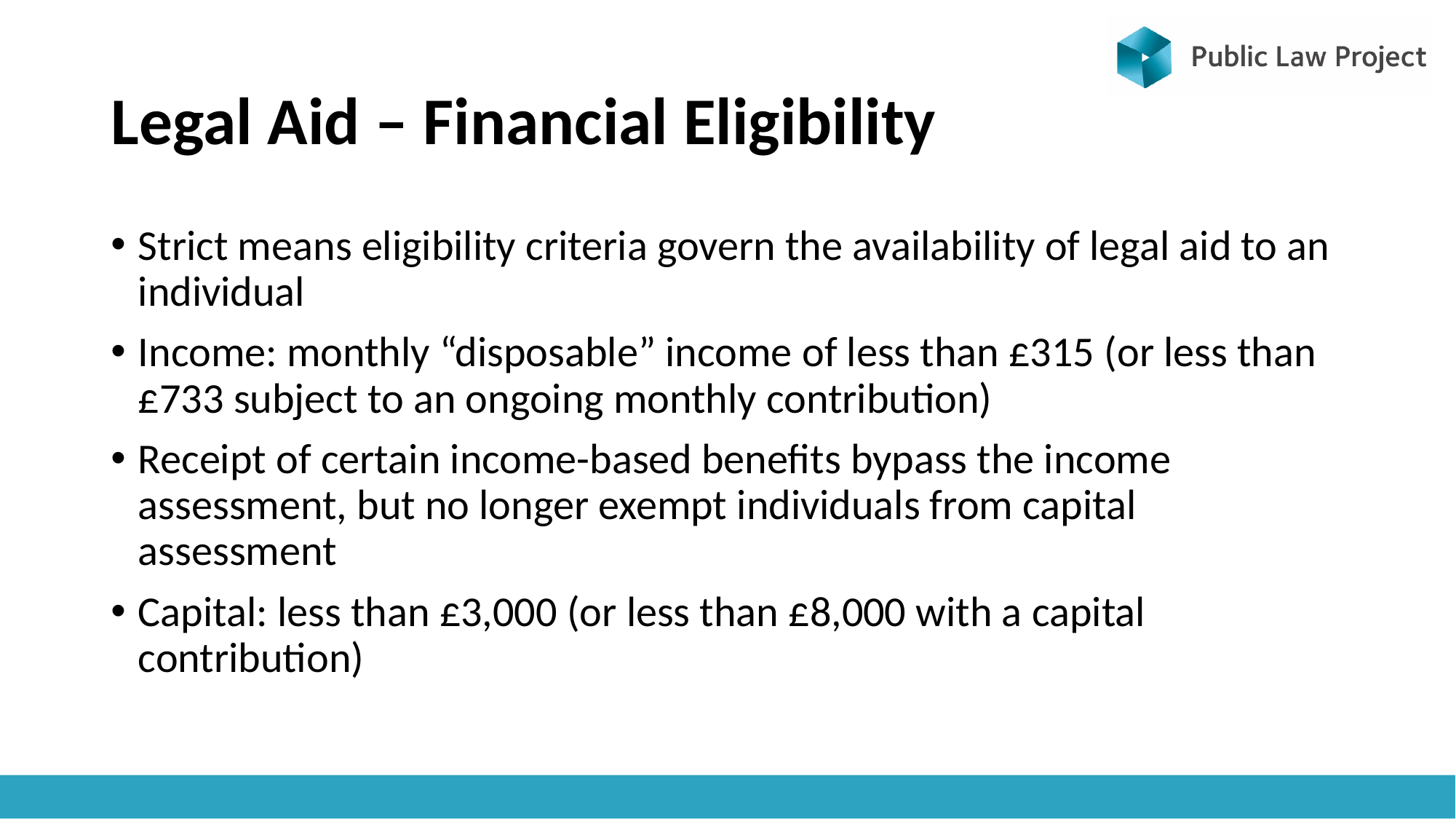

# Legal Aid – Financial Eligibility
Strict means eligibility criteria govern the availability of legal aid to an individual
Income: monthly “disposable” income of less than £315 (or less than £733 subject to an ongoing monthly contribution)
Receipt of certain income-based benefits bypass the income assessment, but no longer exempt individuals from capital assessment
Capital: less than £3,000 (or less than £8,000 with a capital contribution)